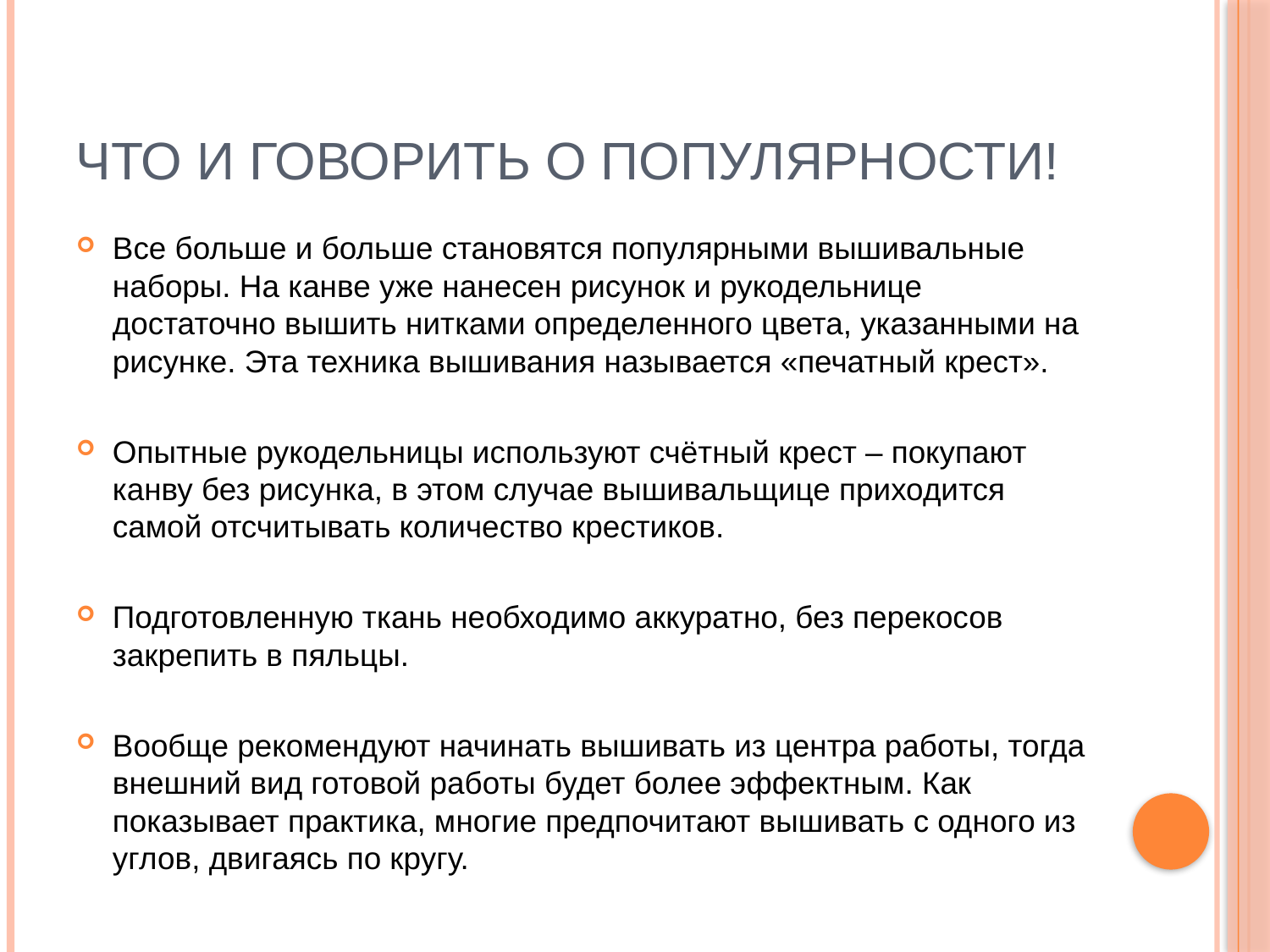

# ЧТО И ГОВОРИТЬ О ПОПУЛЯРНОСТИ!
Все больше и больше становятся популярными вышивальные наборы. На канве уже нанесен рисунок и рукодельнице достаточно вышить нитками определенного цвета, указанными на рисунке. Эта техника вышивания называется «печатный крест».

Опытные рукодельницы используют счётный крест – покупают канву без рисунка, в этом случае вышивальщице приходится самой отсчитывать количество крестиков.

Подготовленную ткань необходимо аккуратно, без перекосов закрепить в пяльцы.

Вообще рекомендуют начинать вышивать из центра работы, тогда внешний вид готовой работы будет более эффектным. Как показывает практика, многие предпочитают вышивать с одного из углов, двигаясь по кругу.